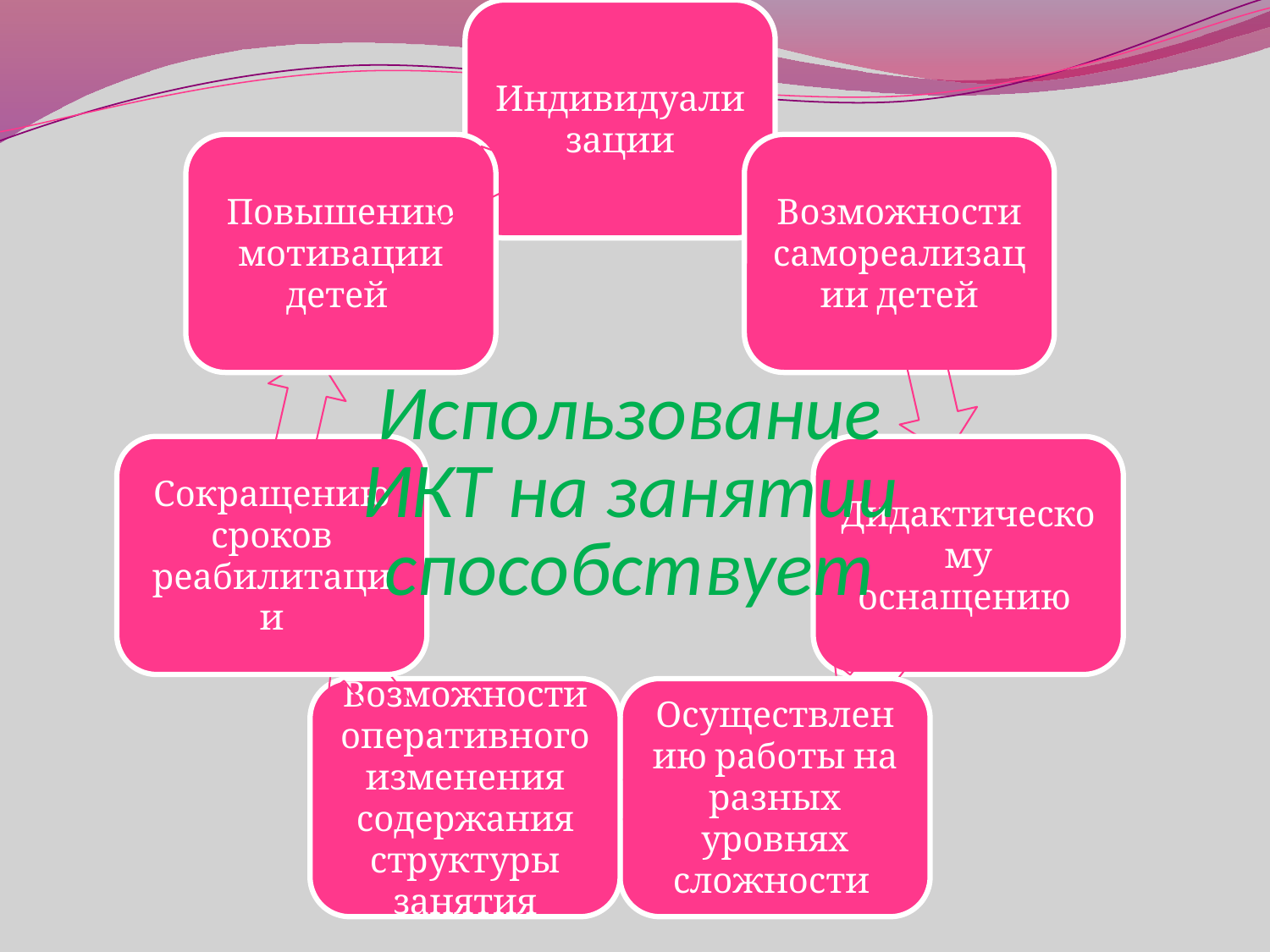

Повышению мотивации детей
Возможности самореализации детей
Индивидуализации
Возможности оперативного изменения содержания структуры занятия
Осуществлению работы на разных уровнях сложности
# Использование ИКТ на занятии способствует